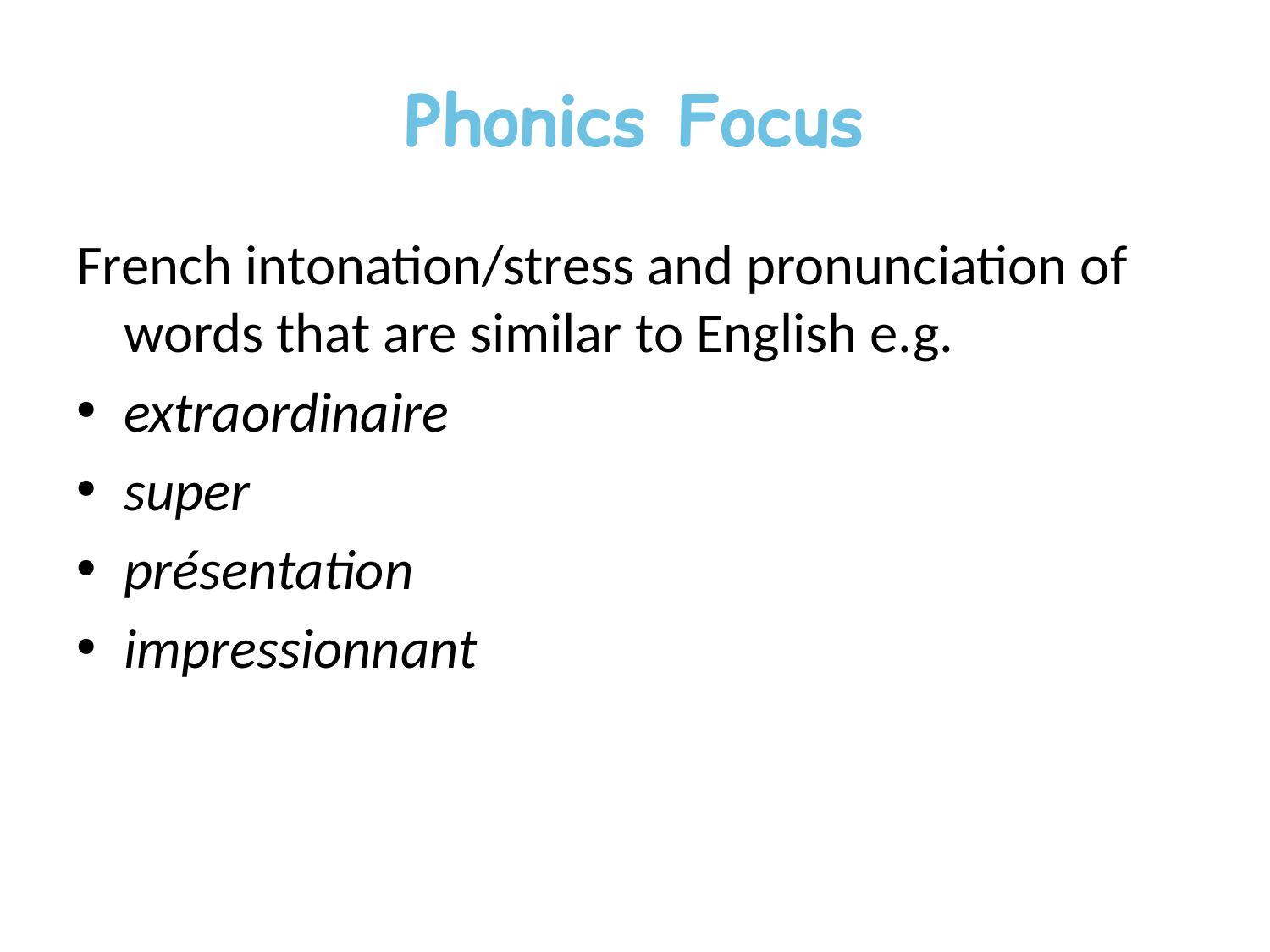

# Phonics Focus
French intonation/stress and pronunciation of words that are similar to English e.g.
extraordinaire
super
présentation
impressionnant